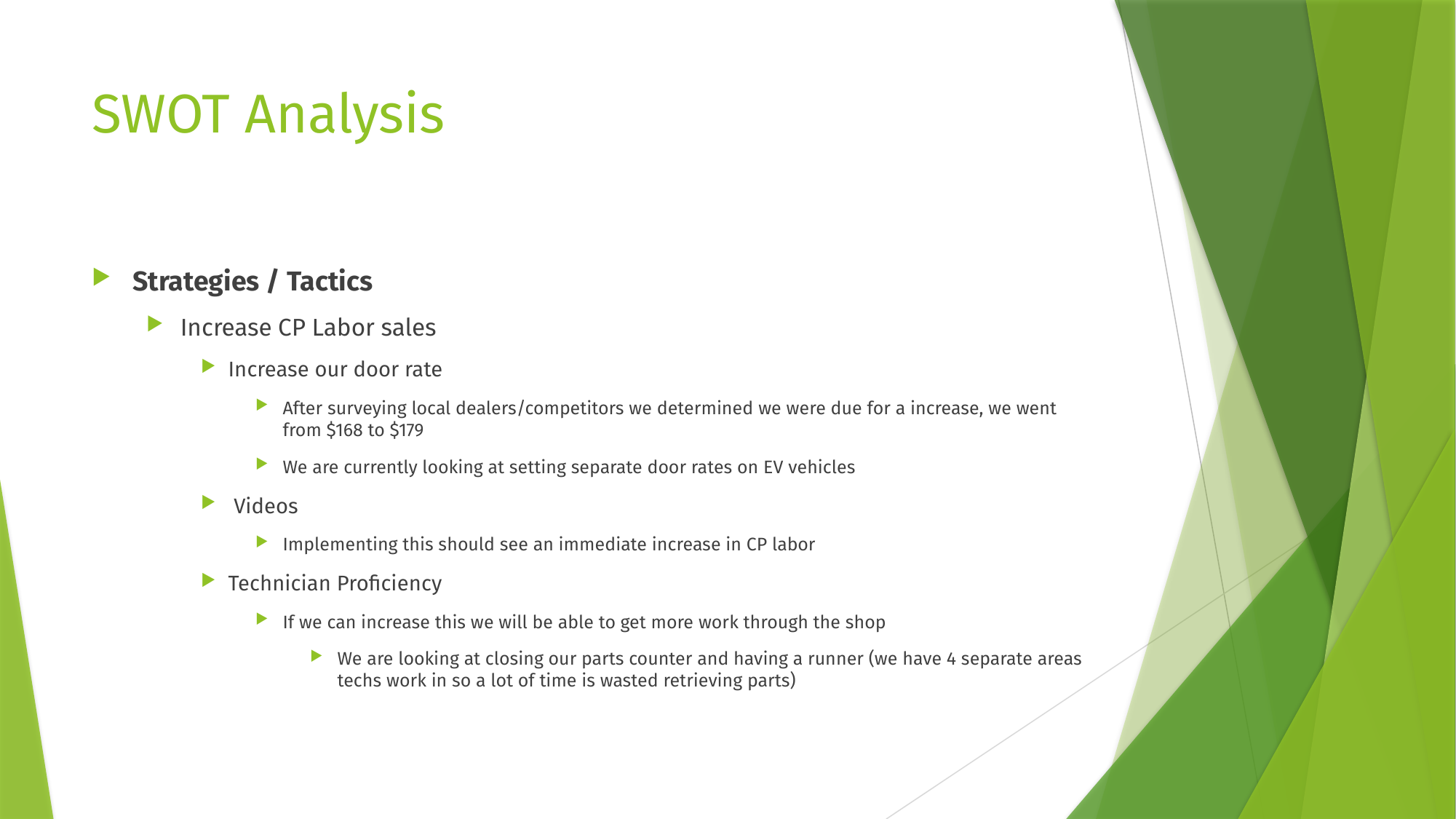

# SWOT Analysis
Strategies / Tactics
Increase CP Labor sales
Increase our door rate
After surveying local dealers/competitors we determined we were due for a increase, we went from $168 to $179
We are currently looking at setting separate door rates on EV vehicles
 Videos
Implementing this should see an immediate increase in CP labor
Technician Proficiency
If we can increase this we will be able to get more work through the shop
We are looking at closing our parts counter and having a runner (we have 4 separate areas techs work in so a lot of time is wasted retrieving parts)